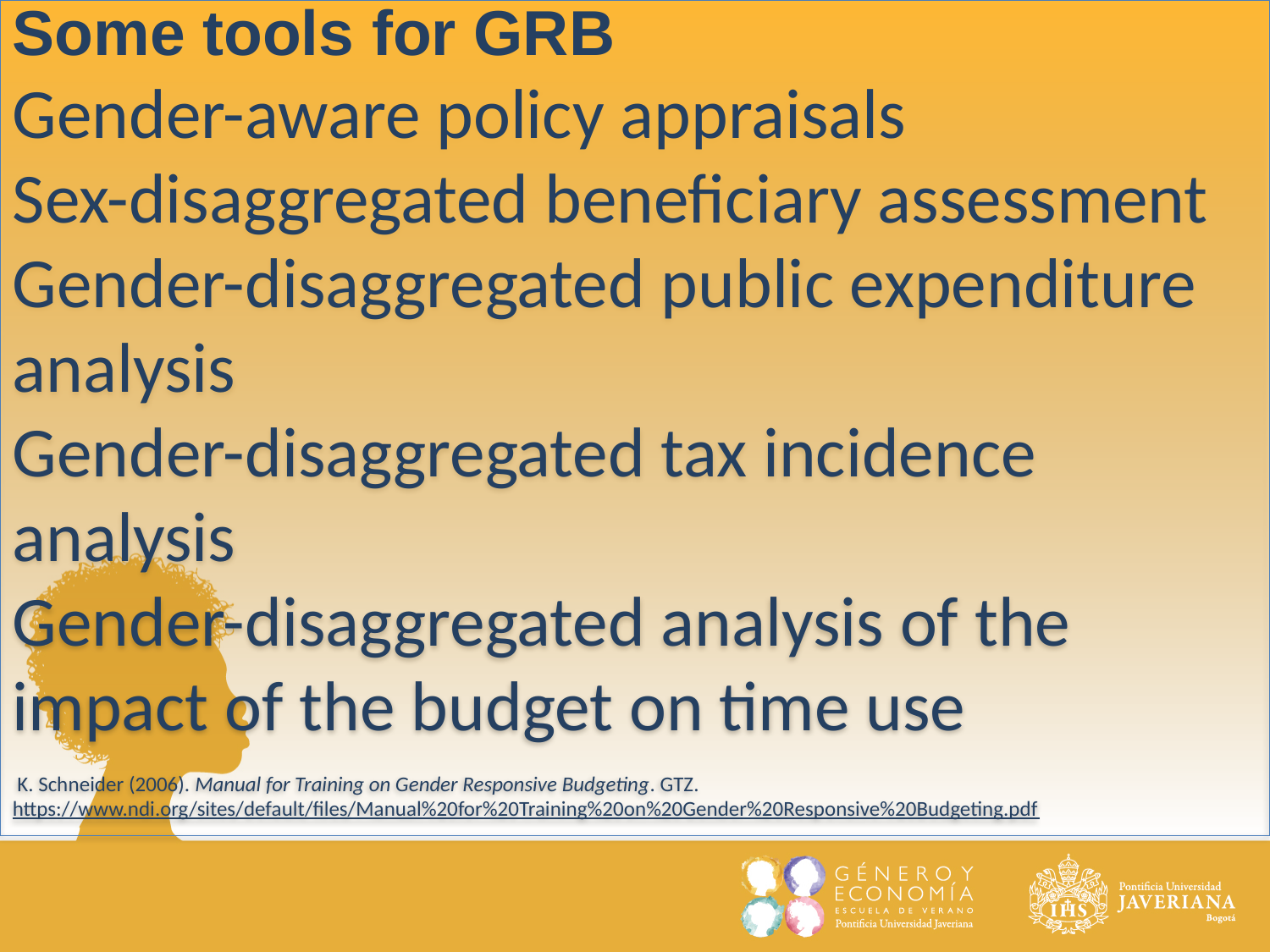

Some tools for GRB
Gender-aware policy appraisals
Sex-disaggregated beneficiary assessment
Gender-disaggregated public expenditure analysis
Gender-disaggregated tax incidence analysis
Gender-disaggregated analysis of the impact of the budget on time use

 K. Schneider (2006). Manual for Training on Gender Responsive Budgeting. GTZ. https://www.ndi.org/sites/default/files/Manual%20for%20Training%20on%20Gender%20Responsive%20Budgeting.pdf